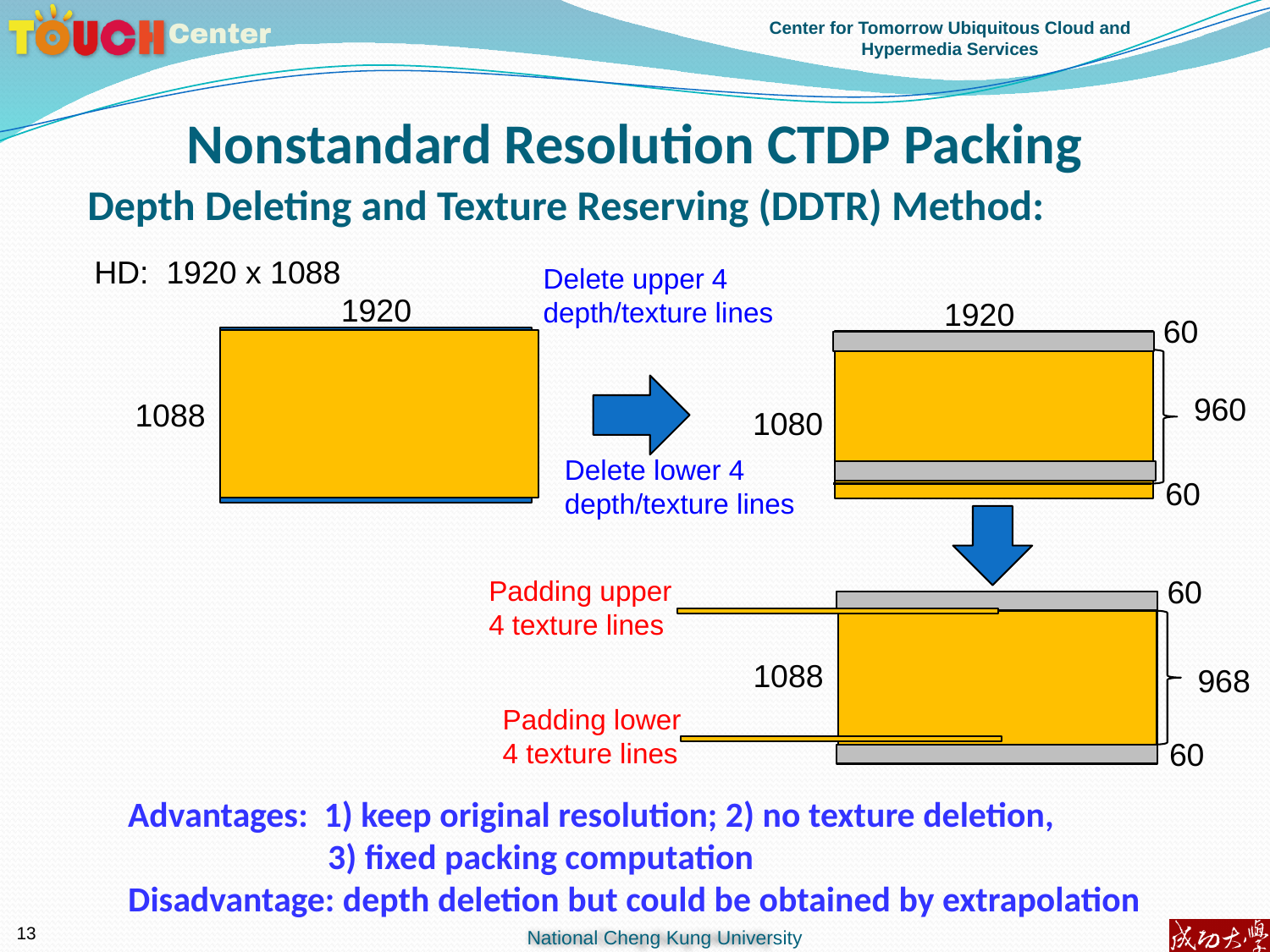

# Nonstandard Resolution CTDP Packing
Depth Deleting and Texture Reserving (DDTR) Method:
HD:  1920 x 1088
Delete upper 4
depth/texture lines
1920
1920
60

960
60

1088
1080
Delete lower 4
depth/texture lines

60

60
Padding upper
4 texture lines

1088
968
Padding lower
4 texture lines

Advantages:  1) keep original resolution; 2) no texture deletion,              3) fixed packing computation
Disadvantage: depth deletion but could be obtained by extrapolation